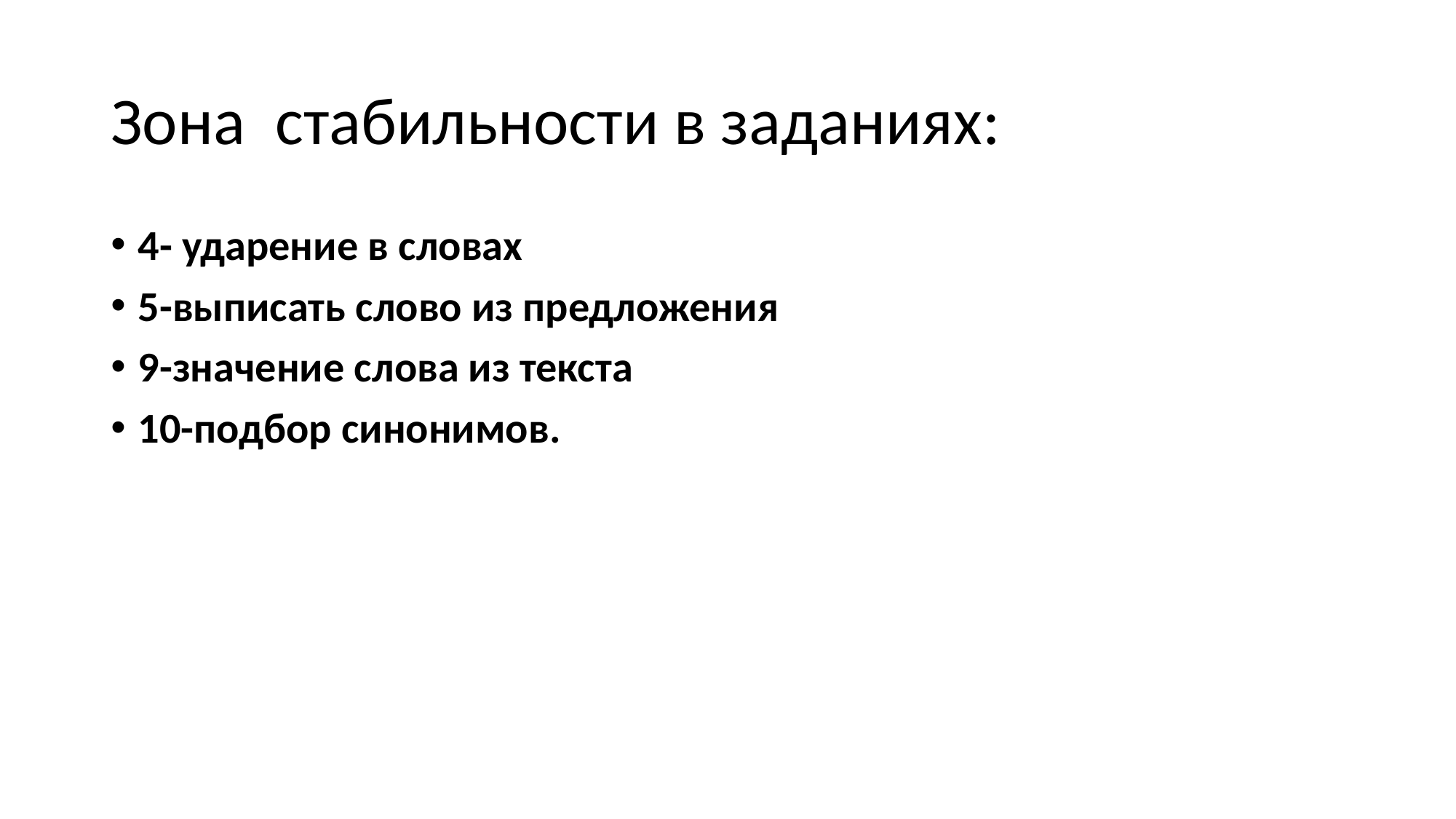

# Зона  стабильности в заданиях:
4- ударение в словах
5-выписать слово из предложения
9-значение слова из текста
10-подбор синонимов.